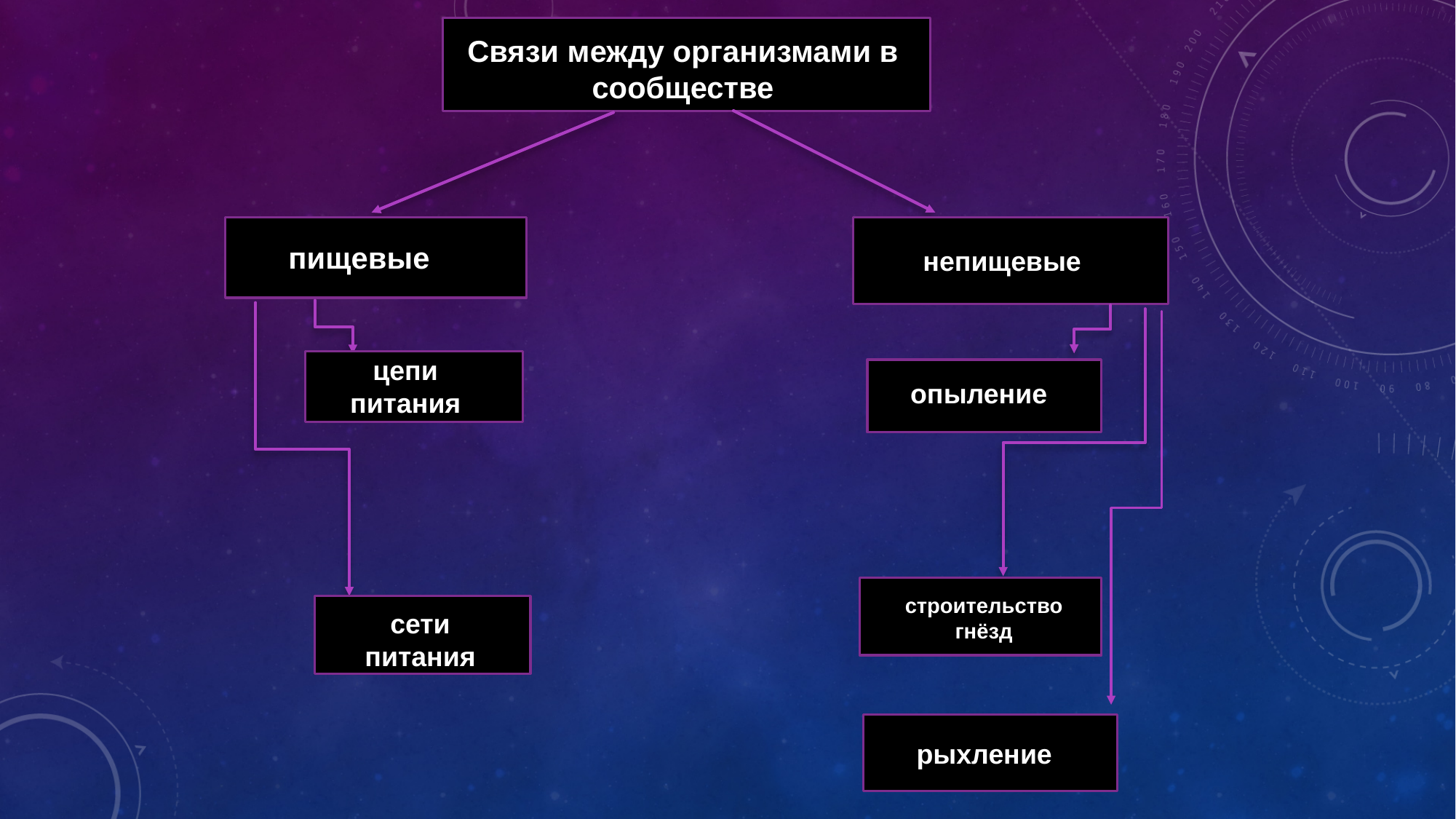

Связи между организмами в сообществе

пищевые
непищевые
цепи питания

опыление
строительство гнёзд

строительство гнёзд

сети питания

рыхление